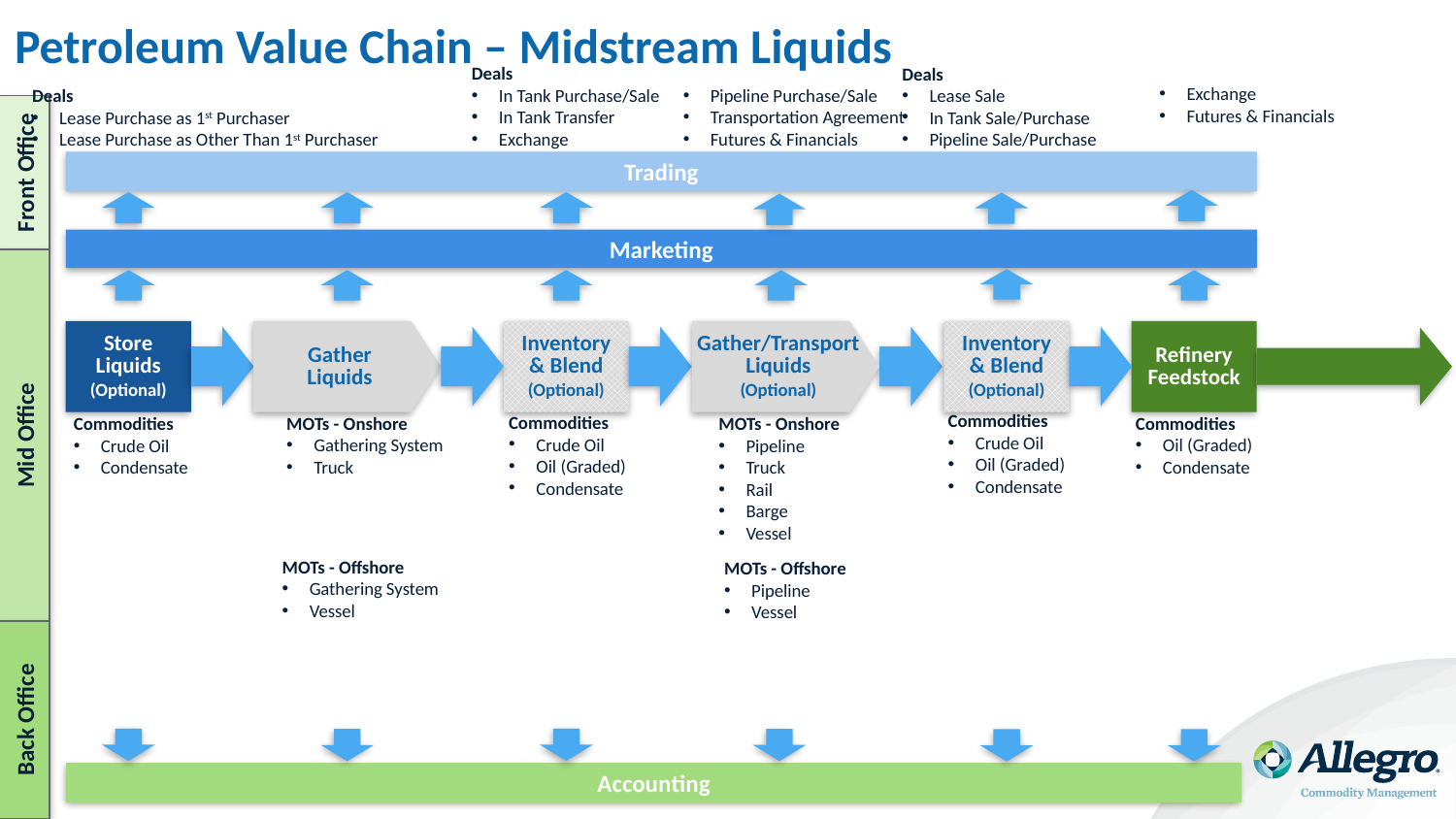

# Petroleum Value Chain – Midstream Liquids
Deals
In Tank Purchase/Sale
In Tank Transfer
Exchange
Deals
Lease Sale
In Tank Sale/Purchase
Pipeline Sale/Purchase
Exchange
Futures & Financials
Pipeline Purchase/Sale
Transportation Agreement
Futures & Financials
Deals
Lease Purchase as 1st Purchaser
Lease Purchase as Other Than 1st Purchaser
Front Office
Trading

Marketing

Store
Liquids
(Optional)
Inventory
& Blend
(Optional)
Inventory
& Blend
(Optional)
Refinery
Feedstock
Gather
Liquids
Gather/Transport
Liquids
(Optional)

Commodities
Crude Oil
Oil (Graded)
Condensate
Commodities
Crude Oil
Oil (Graded)
Condensate
MOTs - Onshore
Gathering System
Truck
Commodities
Oil (Graded)
Condensate
Commodities
Crude Oil
Condensate
MOTs - Onshore
Pipeline
Truck
Rail
Barge
Vessel
Mid Office
MOTs - Offshore
Gathering System
Vessel
MOTs - Offshore
Pipeline
Vessel
Gas
Back Office

Accounting